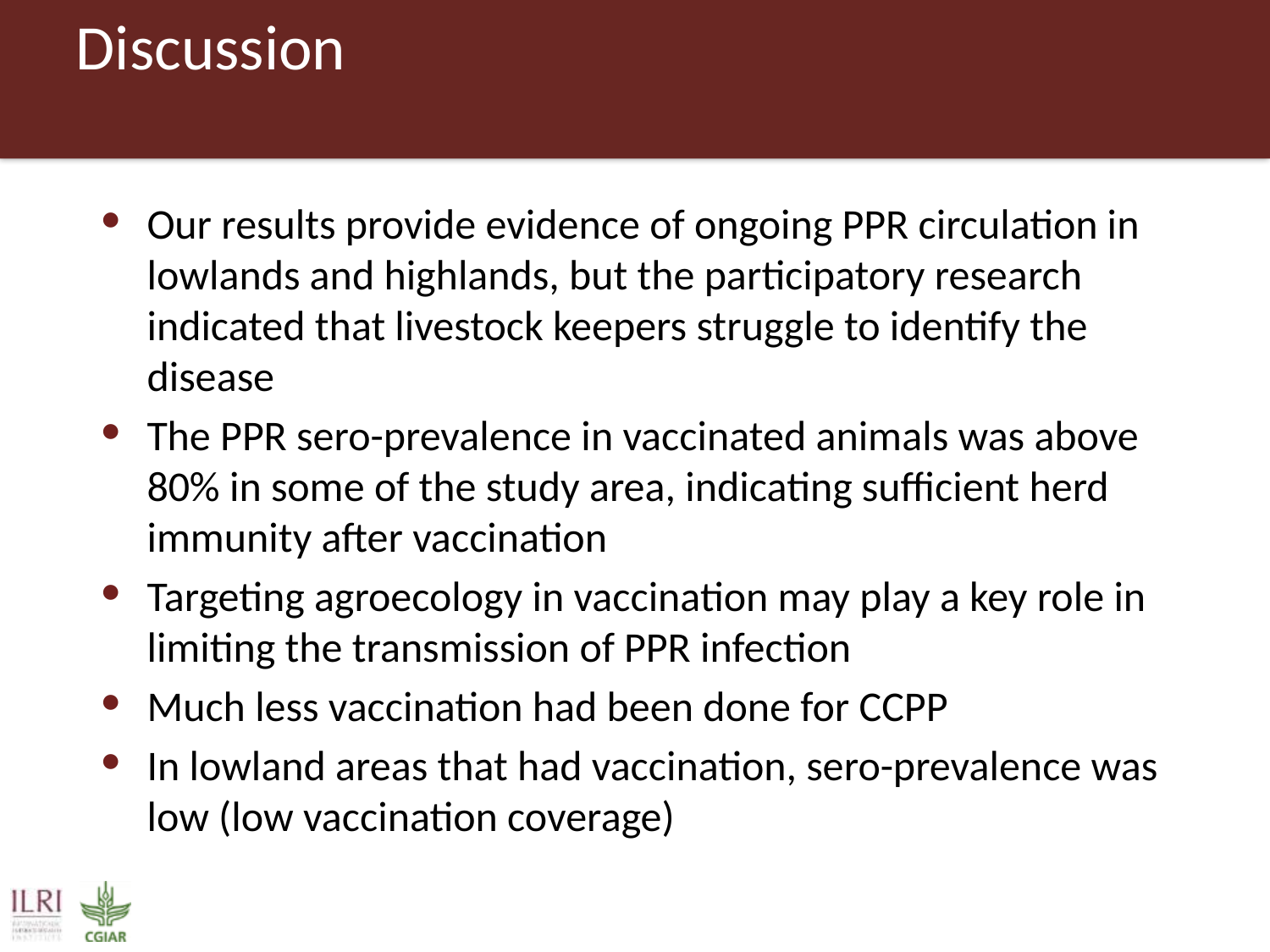

# Discussion
Our results provide evidence of ongoing PPR circulation in lowlands and highlands, but the participatory research indicated that livestock keepers struggle to identify the disease
The PPR sero-prevalence in vaccinated animals was above 80% in some of the study area, indicating sufficient herd immunity after vaccination
Targeting agroecology in vaccination may play a key role in limiting the transmission of PPR infection
Much less vaccination had been done for CCPP
In lowland areas that had vaccination, sero-prevalence was low (low vaccination coverage)